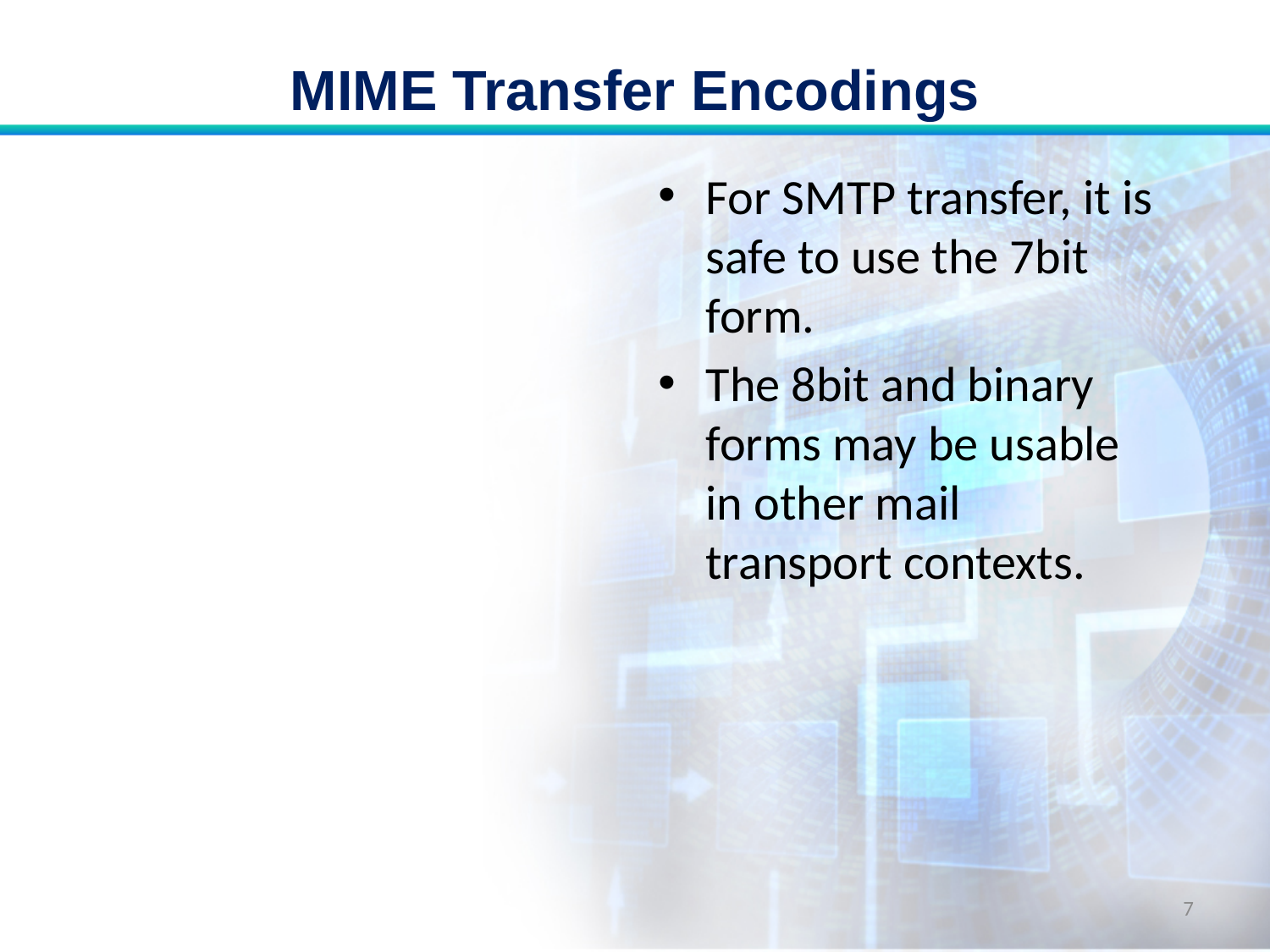

# MIME Transfer Encodings
For SMTP transfer, it is safe to use the 7bit form.
The 8bit and binary forms may be usable  in other mail transport contexts.

7